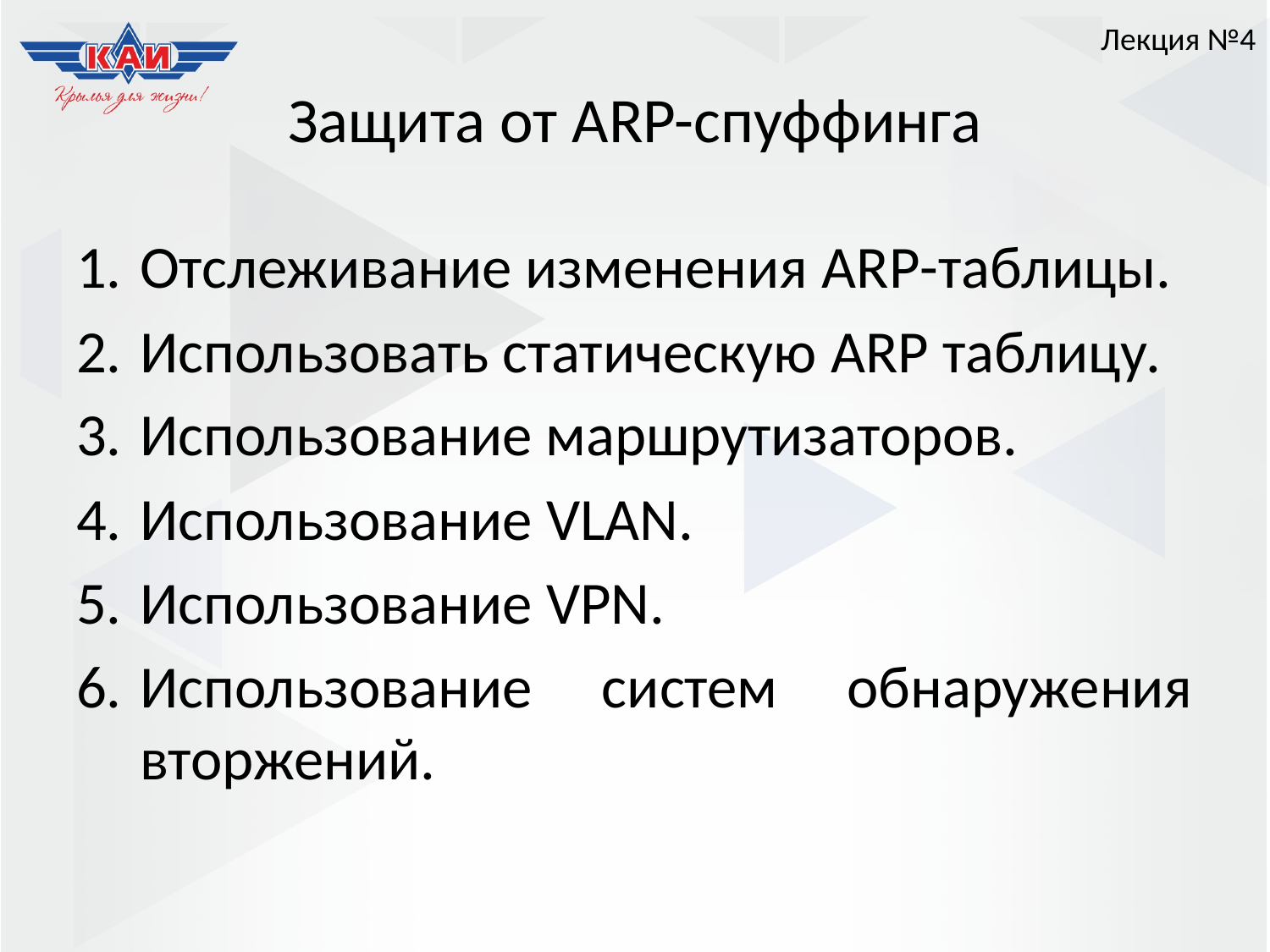

Лекция №4
# Защита от ARP-спуффинга
Отслеживание изменения ARP-таблицы.
Использовать статическую ARP таблицу.
Использование маршрутизаторов.
Использование VLAN.
Использование VPN.
Использование систем обнаружения вторжений.